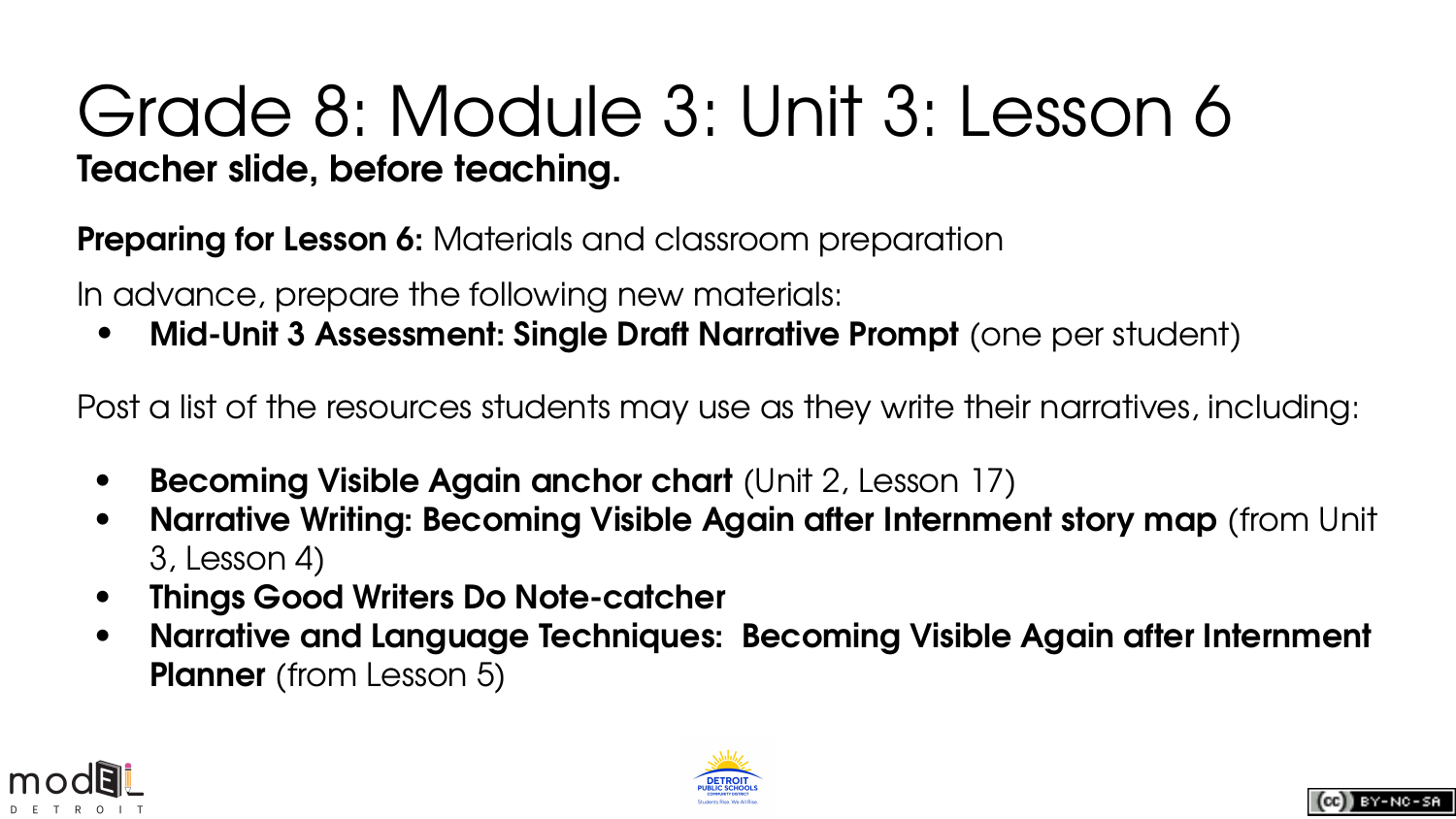

# Grade 8: Module 3: Unit 3: Lesson 6
Teacher slide, before teaching.

Preparing for Lesson 6: Materials and classroom preparation
In advance, prepare the following new materials:
Mid-Unit 3 Assessment: Single Draft Narrative Prompt (one per student)

Post a list of the resources students may use as they write their narratives, including:

Becoming Visible Again anchor chart (Unit 2, Lesson 17)
Narrative Writing: Becoming Visible Again after Internment story map (from Unit 3, Lesson 4)
Things Good Writers Do Note-catcher
Narrative and Language Techniques:  Becoming Visible Again after Internment Planner (from Lesson 5)